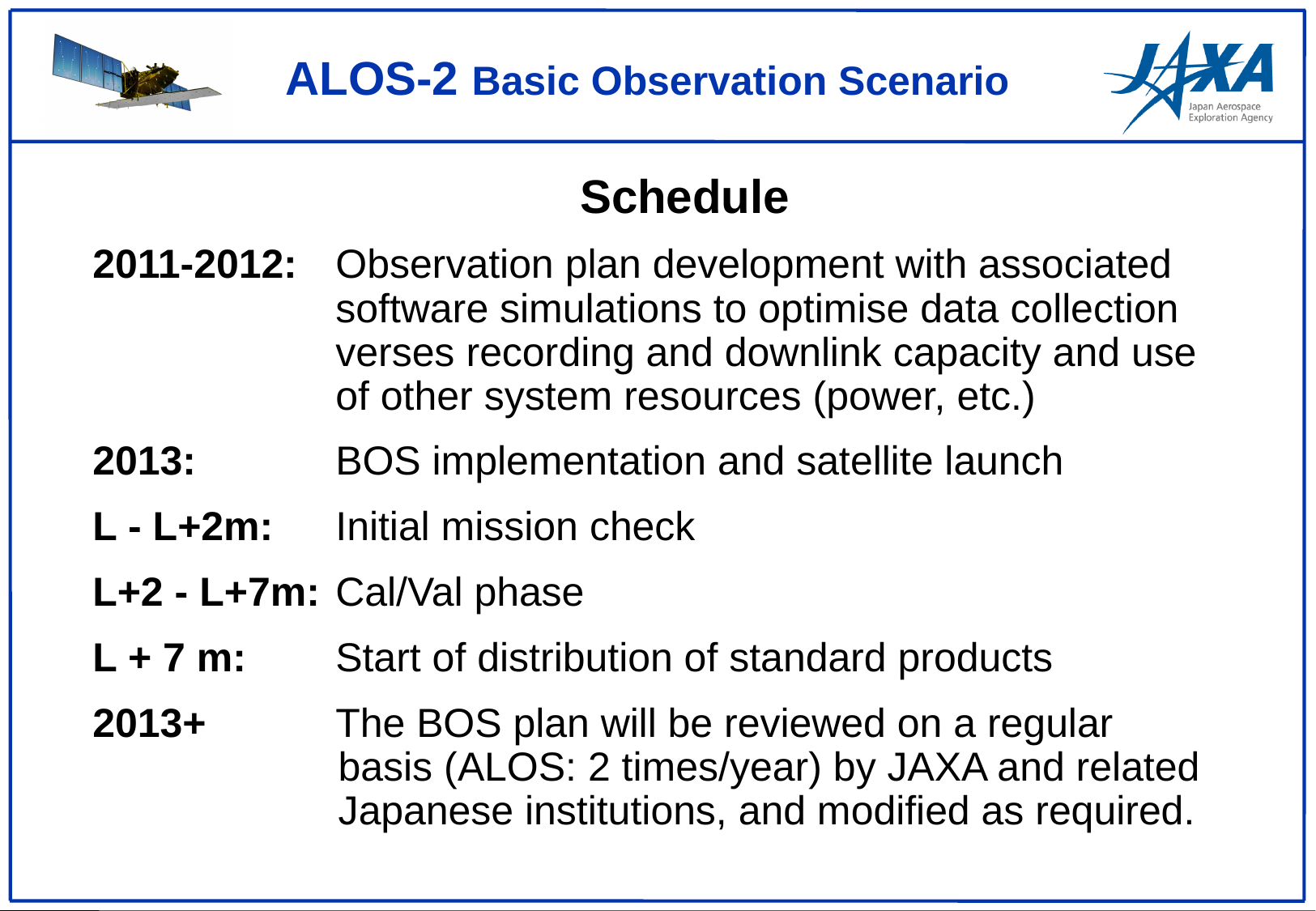

Schedule

2011-2012: 	Observation plan development with associated
 		software simulations to optimise data collection
		verses recording and downlink capacity and use
		of other system resources (power, etc.)

2013: 		BOS implementation and satellite launch

L - L+2m:	Initial mission check

L+2 - L+7m:	Cal/Val phase

L + 7 m: 	Start of distribution of standard products

2013+ 	The BOS plan will be reviewed on a regular 		           basis (ALOS: 2 times/year) by JAXA and related 	           Japanese institutions, and modified as required.